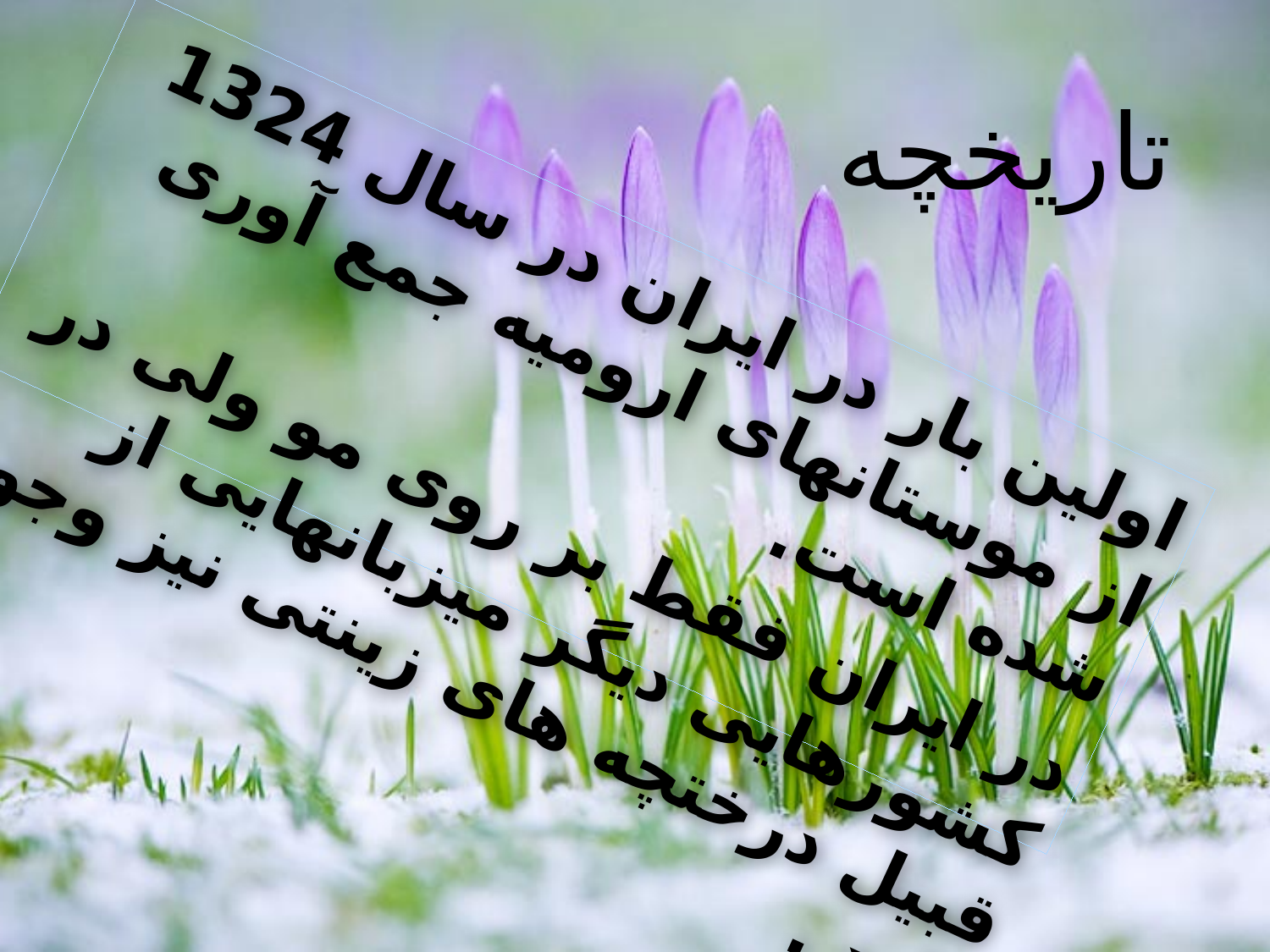

# تاریخچه
اولین بار در ایران در سال 1324 از موستانهای ارومیه جمع آوری شده است.
در ایران فقط بر روی مو ولی در کشورهایی دیگر میزبانهایی از قبیل درختچه های زینتی نیز وجود دارد .